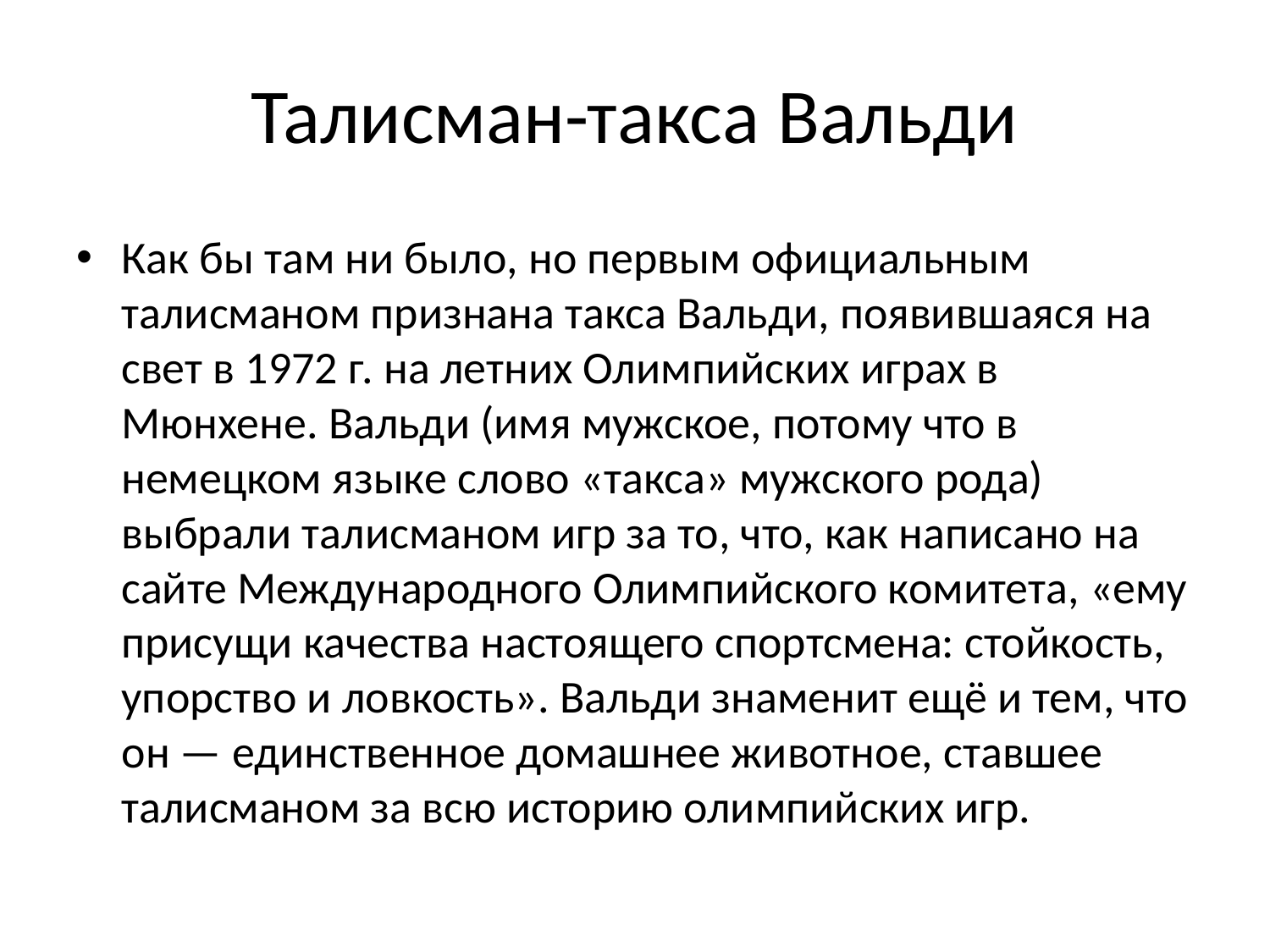

# Талисман-такса Вальди
Как бы там ни было, но первым официальным талисманом признана такса Вальди, появившаяся на свет в 1972 г. на летних Олимпийских играх в Мюнхене. Вальди (имя мужское, потому что в немецком языке слово «такса» мужского рода) выбрали талисманом игр за то, что, как написано на сайте Международного Олимпийского комитета, «ему присущи качества настоящего спортсмена: стойкость, упорство и ловкость». Вальди знаменит ещё и тем, что он — единственное домашнее животное, ставшее талисманом за всю историю олимпийских игр.